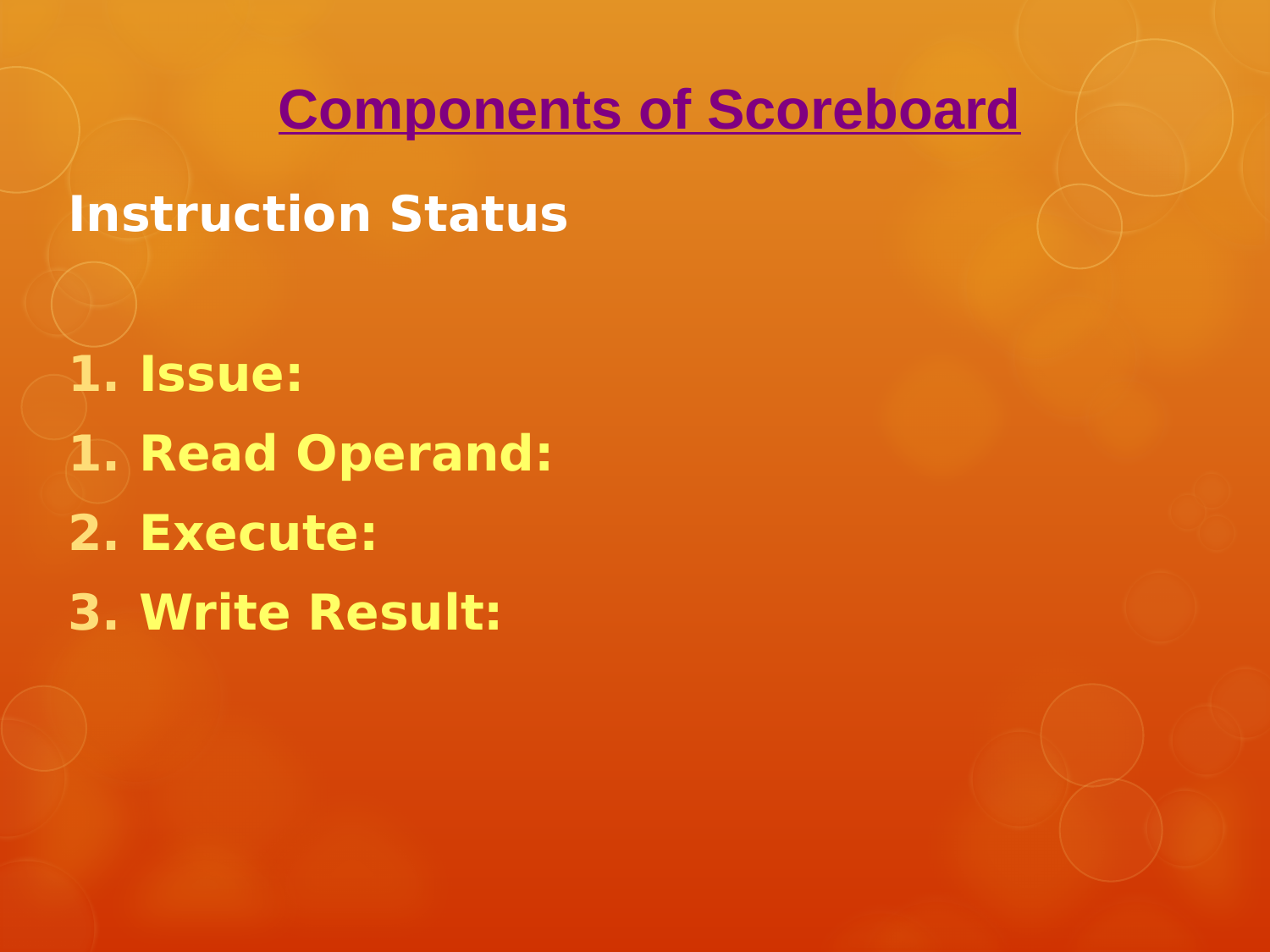

Components of Scoreboard
Instruction Status

Issue:
Read Operand:
Execute:
Write Result: